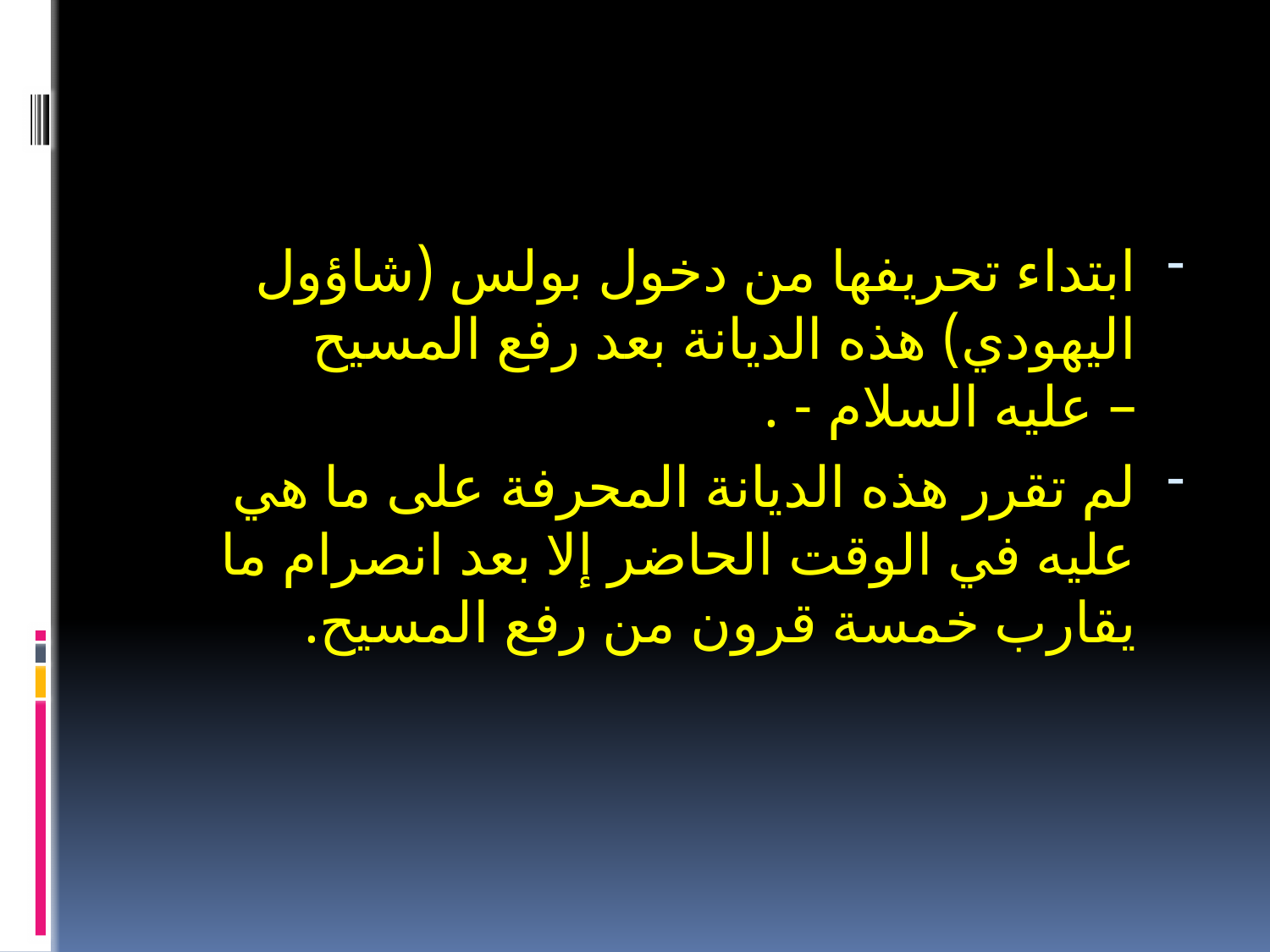

ابتداء تحريفها من دخول بولس (شاؤول اليهودي) هذه الديانة بعد رفع المسيح
– عليه السلام - .
لم تقرر هذه الديانة المحرفة على ما هي عليه في الوقت الحاضر إلا بعد انصرام ما يقارب خمسة قرون من رفع المسيح.